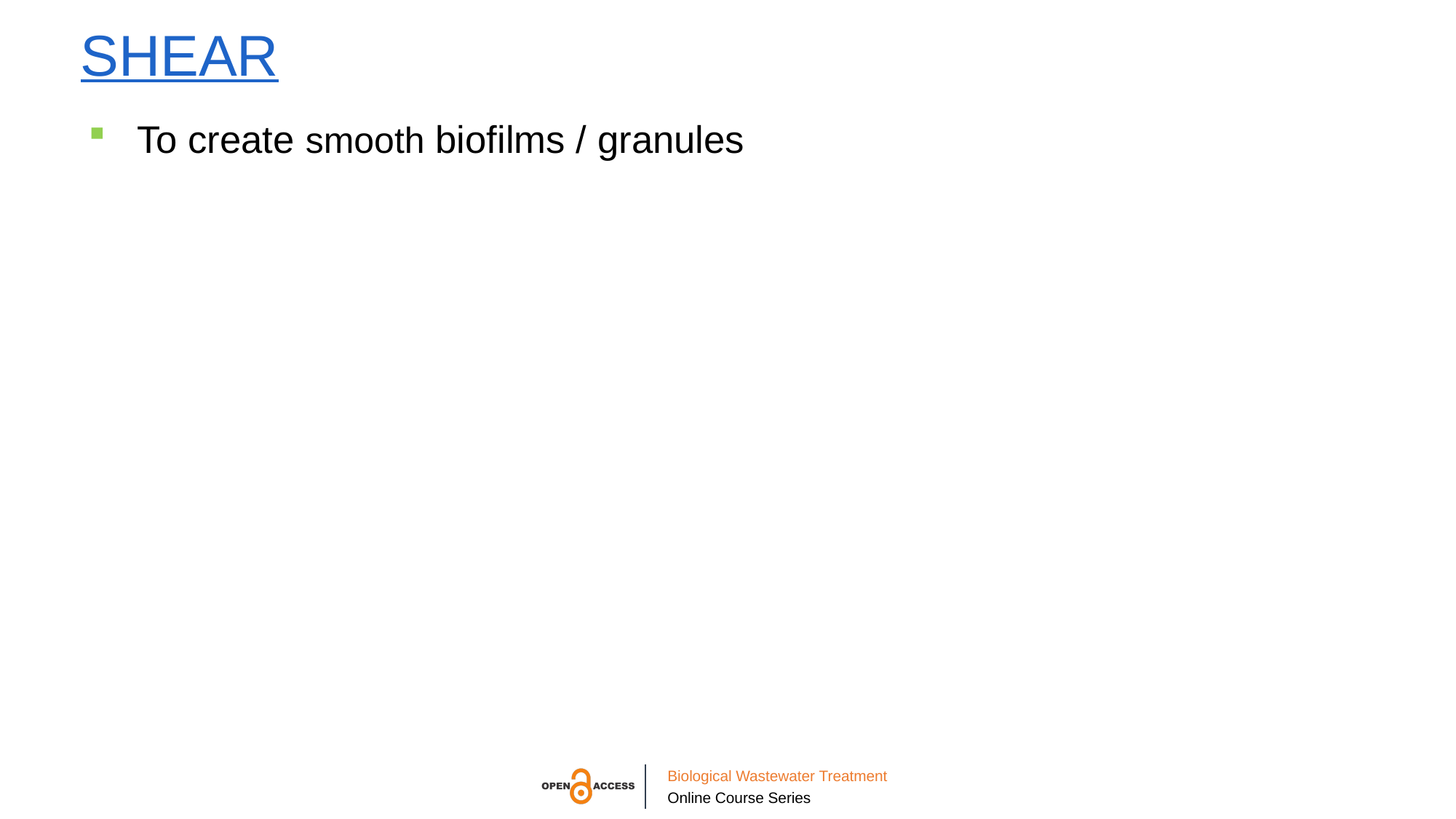

# shear
 To create smooth biofilms / granules